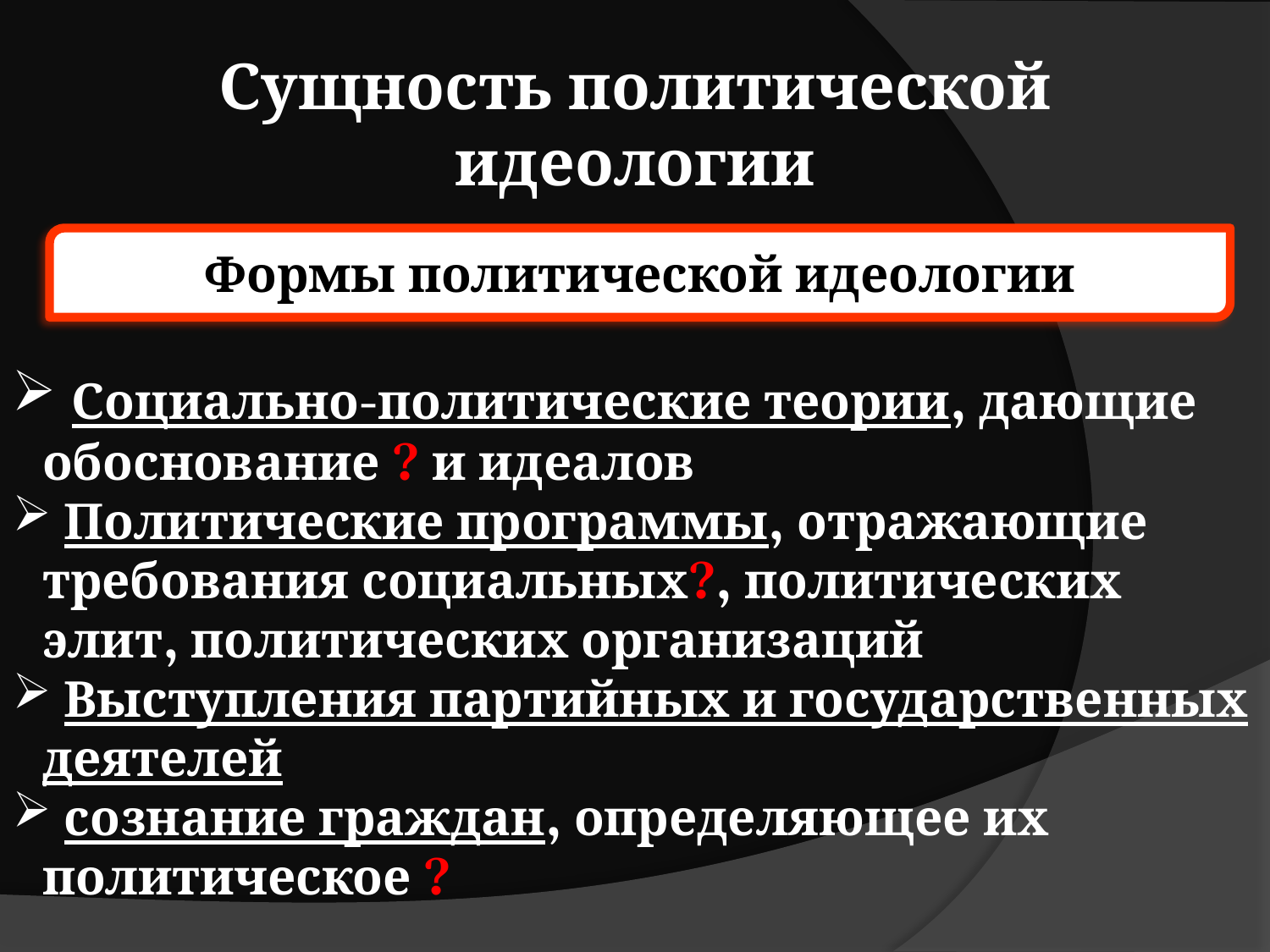

Сущность политической идеологии
Формы политической идеологии
 Социально-политические теории, дающие обоснование ? и идеалов
 Политические программы, отражающие требования социальных?, политических элит, политических организаций
 Выступления партийных и государственных деятелей
 сознание граждан, определяющее их политическое ?